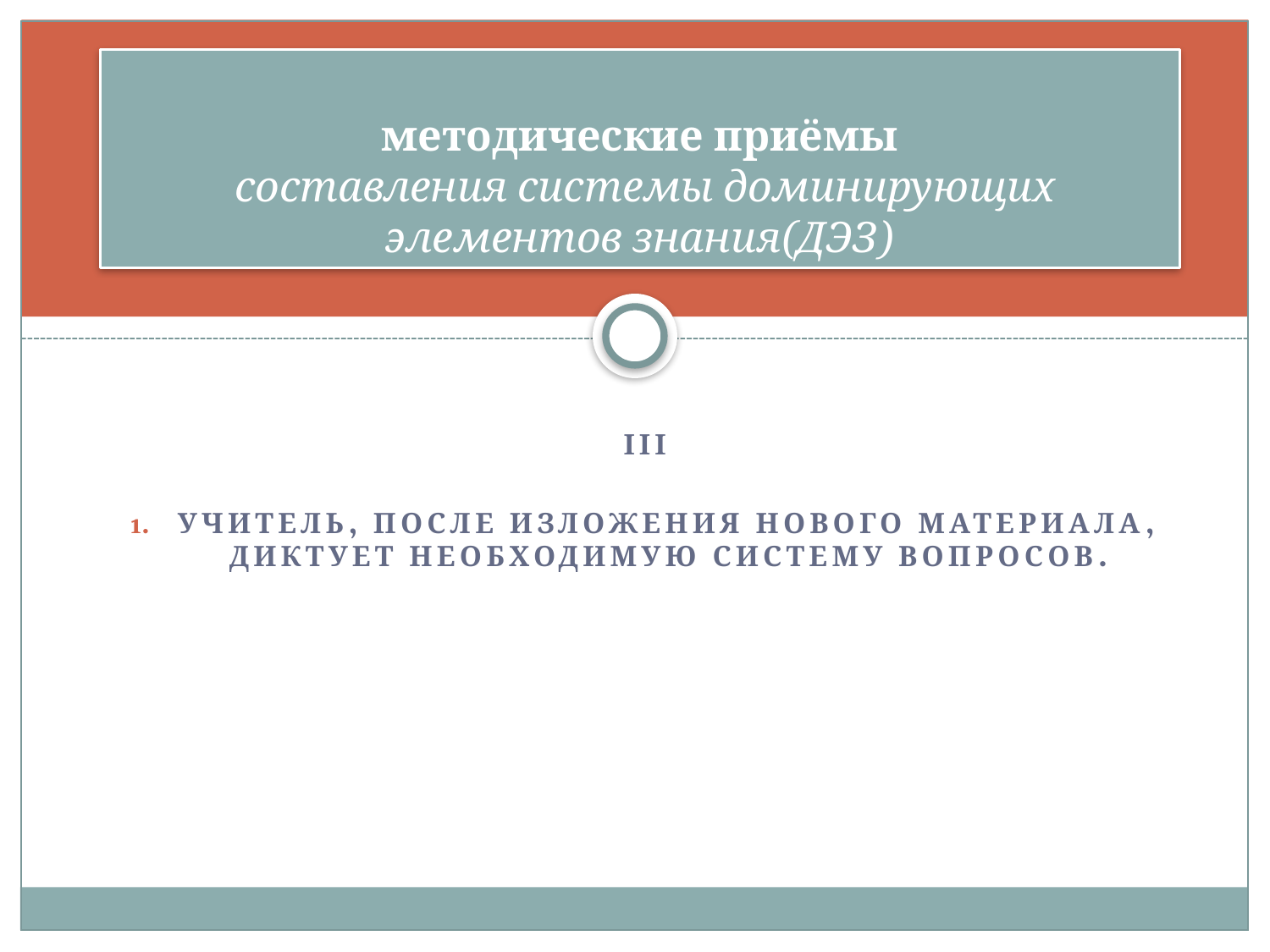

# методические приёмы составления системы доминирующих элементов знания(ДЭЗ)

ІІІ

Учитель, после изложения нового материала, диктует необходимую систему вопросов.